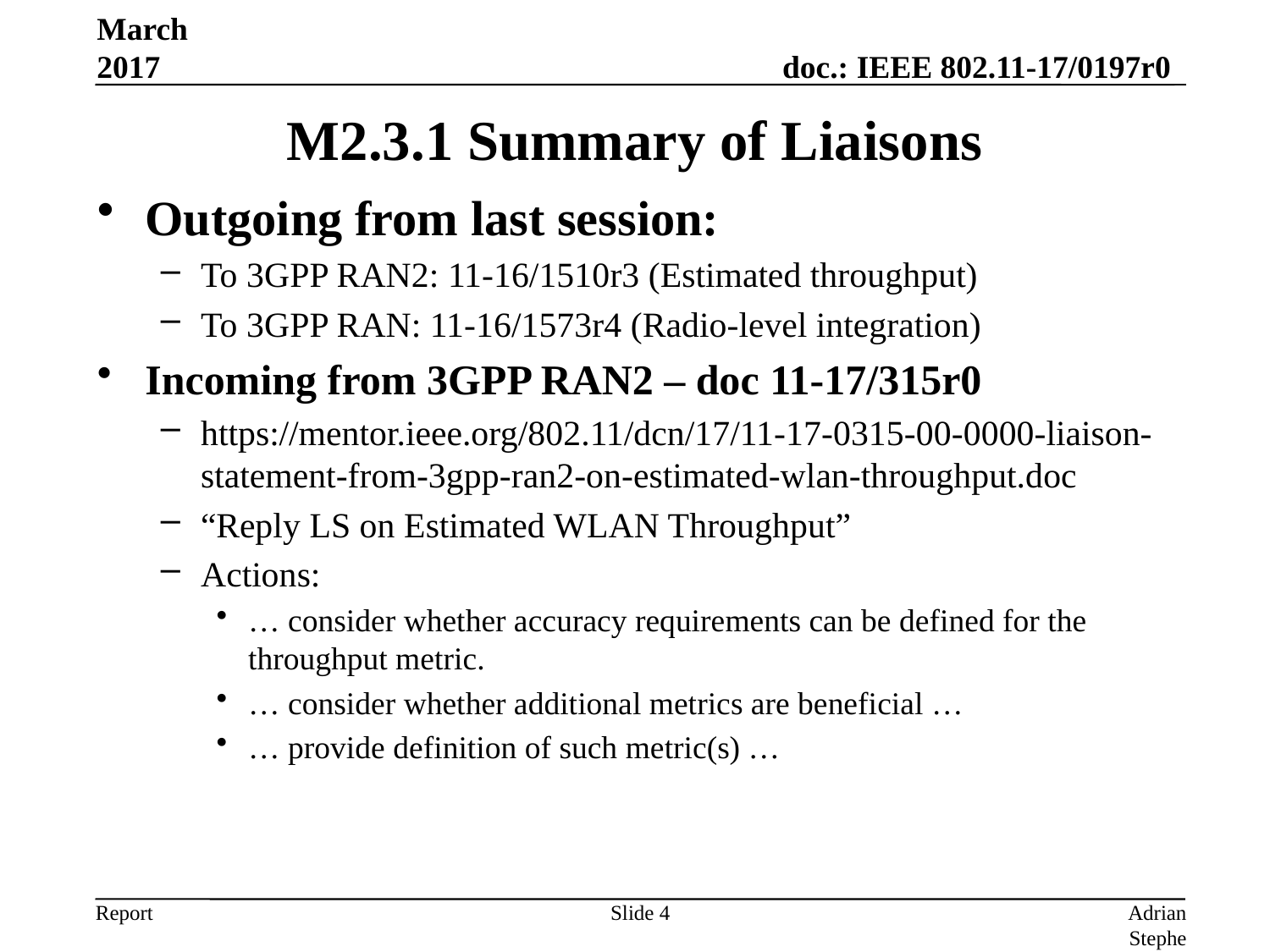

March 2017
# M2.3.1 Summary of Liaisons
Outgoing from last session:
To 3GPP RAN2: 11-16/1510r3 (Estimated throughput)
To 3GPP RAN: 11-16/1573r4 (Radio-level integration)
Incoming from 3GPP RAN2 – doc 11-17/315r0
https://mentor.ieee.org/802.11/dcn/17/11-17-0315-00-0000-liaison-statement-from-3gpp-ran2-on-estimated-wlan-throughput.doc
“Reply LS on Estimated WLAN Throughput”
Actions:
… consider whether accuracy requirements can be defined for the throughput metric.
… consider whether additional metrics are beneficial …
… provide definition of such metric(s) …

Slide 4
Adrian Stephens, Intel Corporation